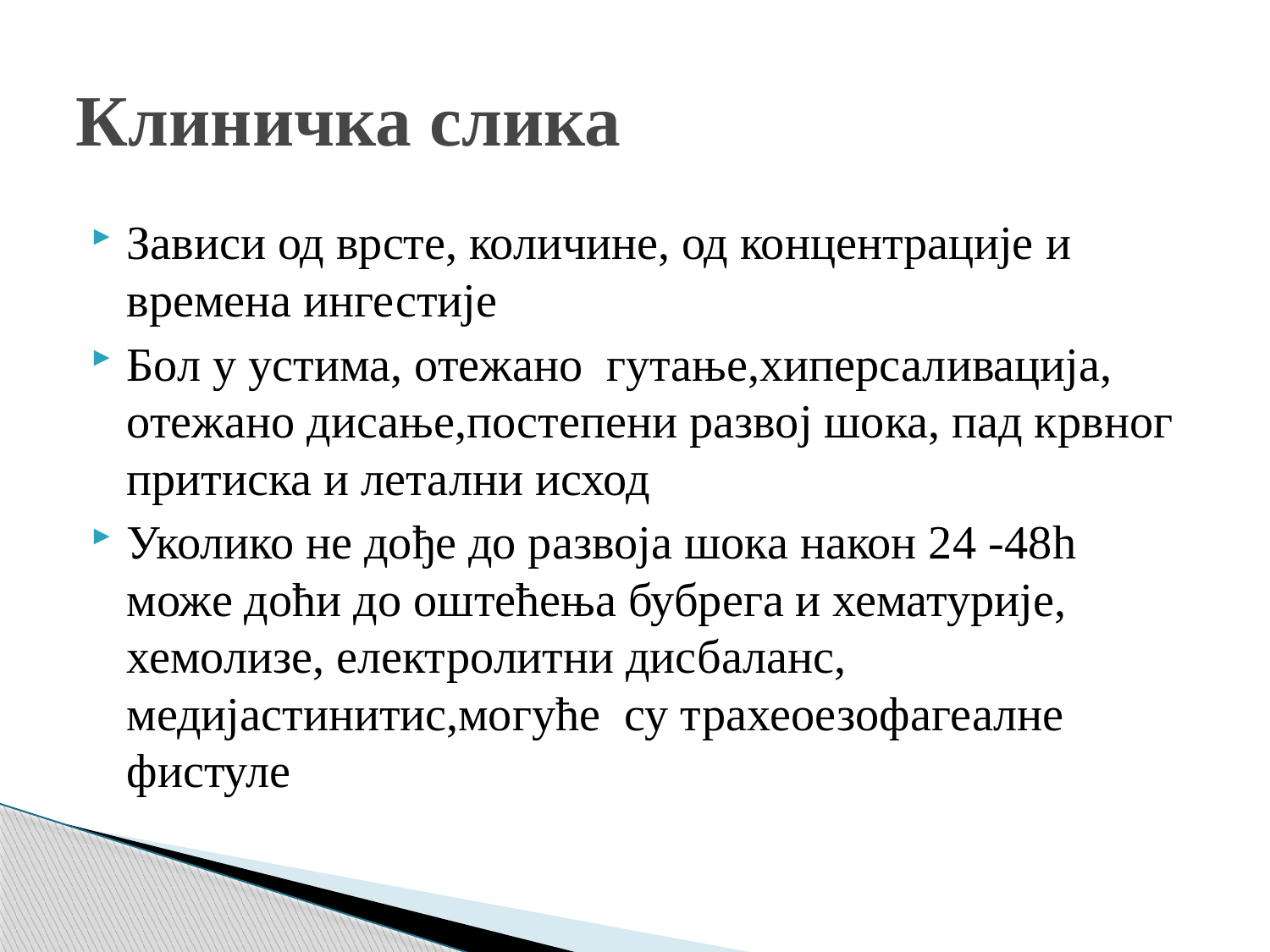

# Клиничка слика
Зависи од врсте, количине, од концентрације и времена ингестије
Бол у устима, отежано  гутање,хиперсаливација, отежано дисање,постепени развој шока, пад крвног притиска и летални исход
Уколико не дође до развоја шока након 24 -48h може доћи до оштећења бубрега и хематурије, хемолизе, електролитни дисбаланс,  медијастинитис,могуће  су трахеоезофагеалне фистуле